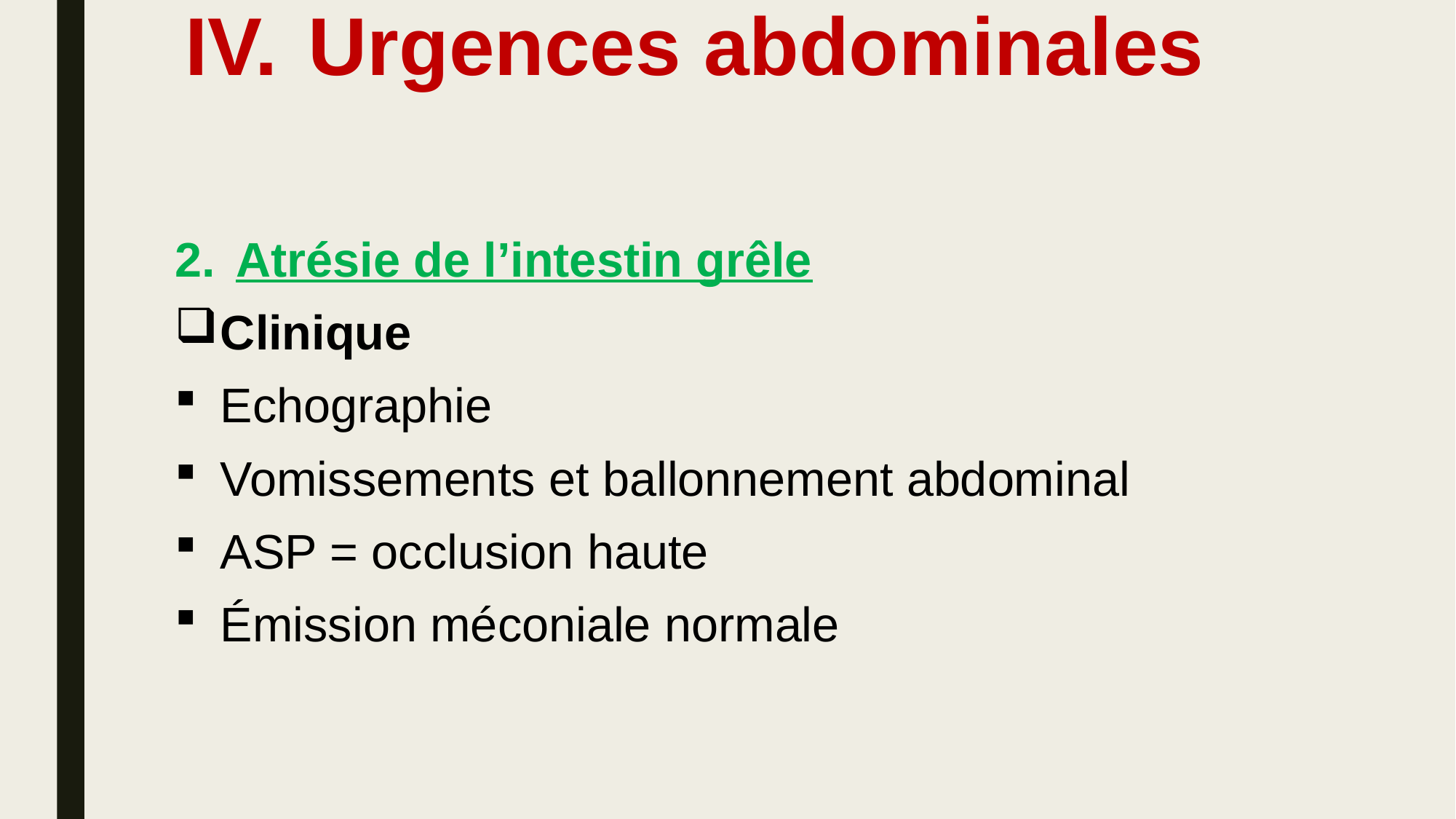

# Urgences abdominales
Atrésie de l’intestin grêle
Clinique
Echographie
Vomissements et ballonnement abdominal
ASP = occlusion haute
Émission méconiale normale